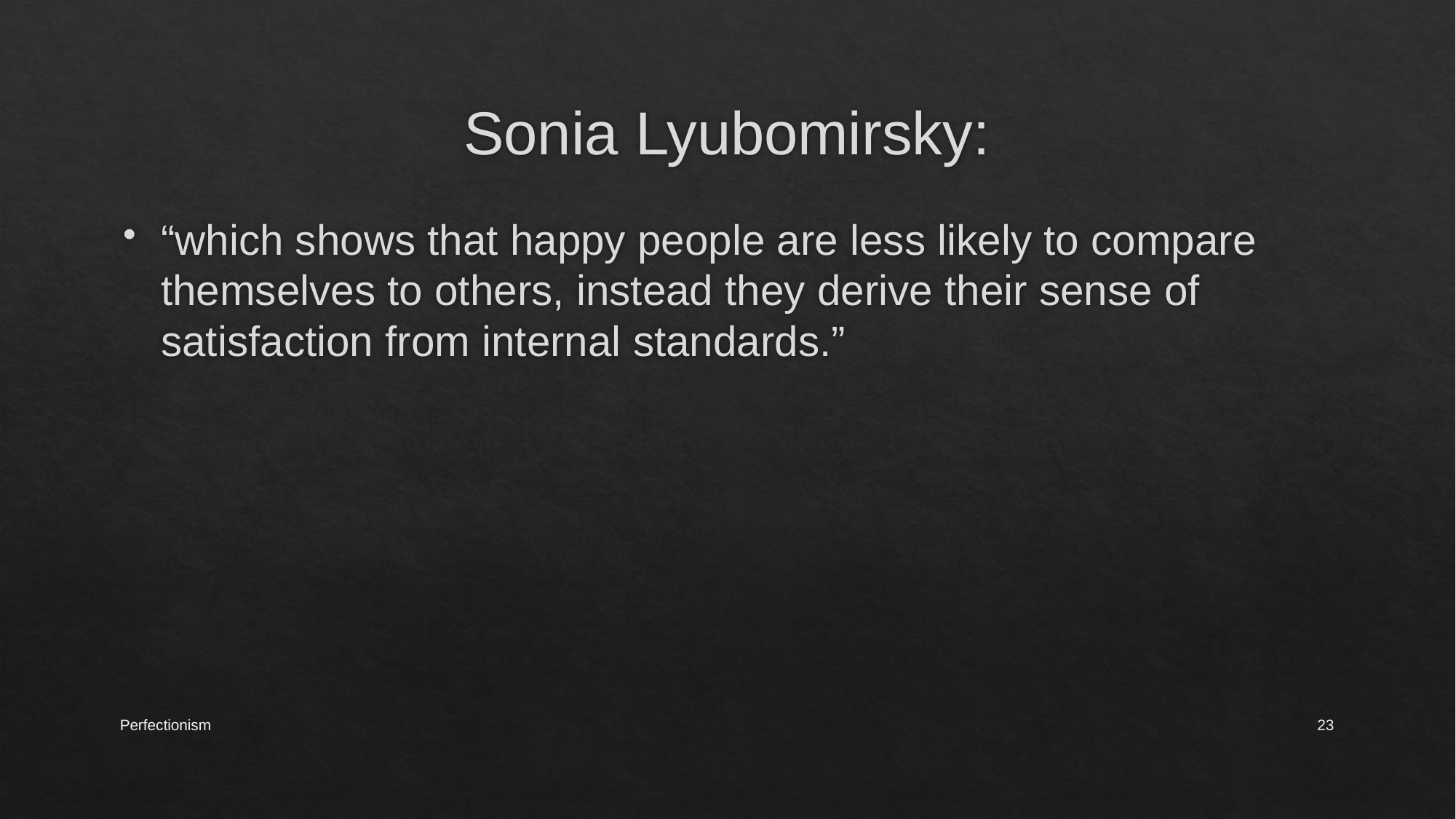

# Sonia Lyubomirsky:
“which shows that happy people are less likely to compare themselves to others, instead they derive their sense of satisfaction from internal standards.”
Perfectionism
23